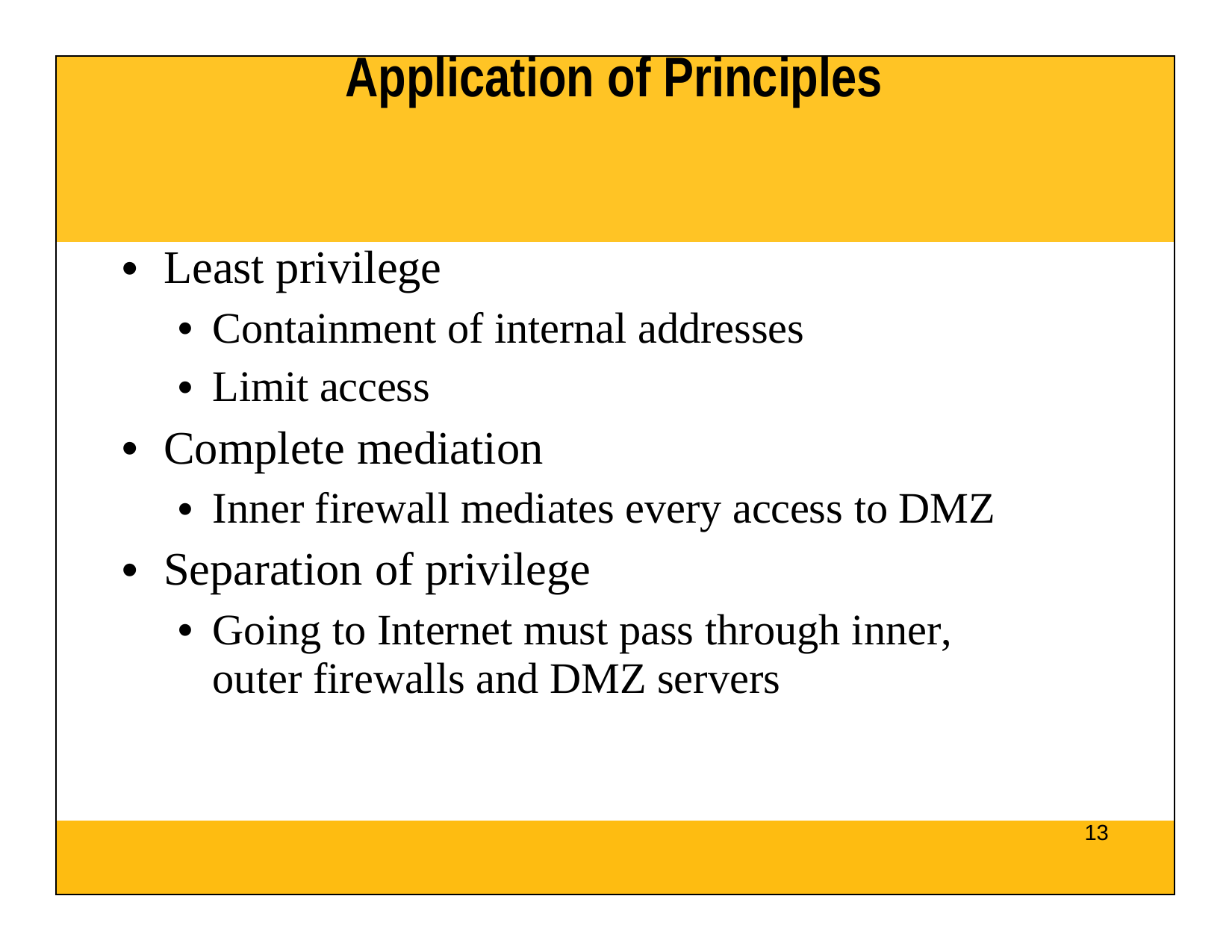

| Application of Principles |
| --- |
| Least privilege Containment of internal addresses Limit access Complete mediation Inner firewall mediates every access to DMZ Separation of privilege Going to Internet must pass through inner, outer firewalls and DMZ servers |
| 13 |